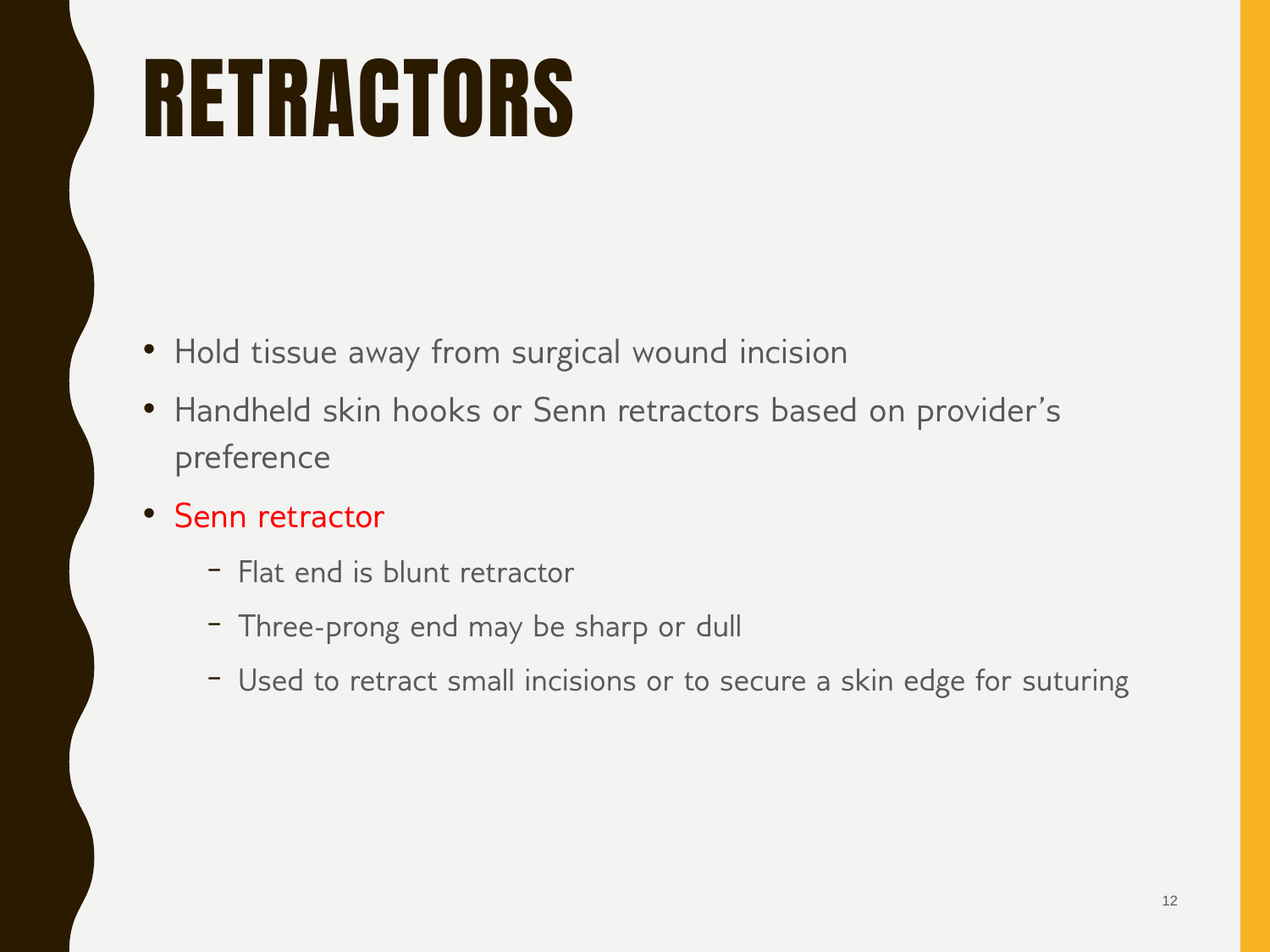

# Retractors
Hold tissue away from surgical wound incision
Handheld skin hooks or Senn retractors based on provider’s preference
Senn retractor
Flat end is blunt retractor
Three-prong end may be sharp or dull
Used to retract small incisions or to secure a skin edge for suturing
 12